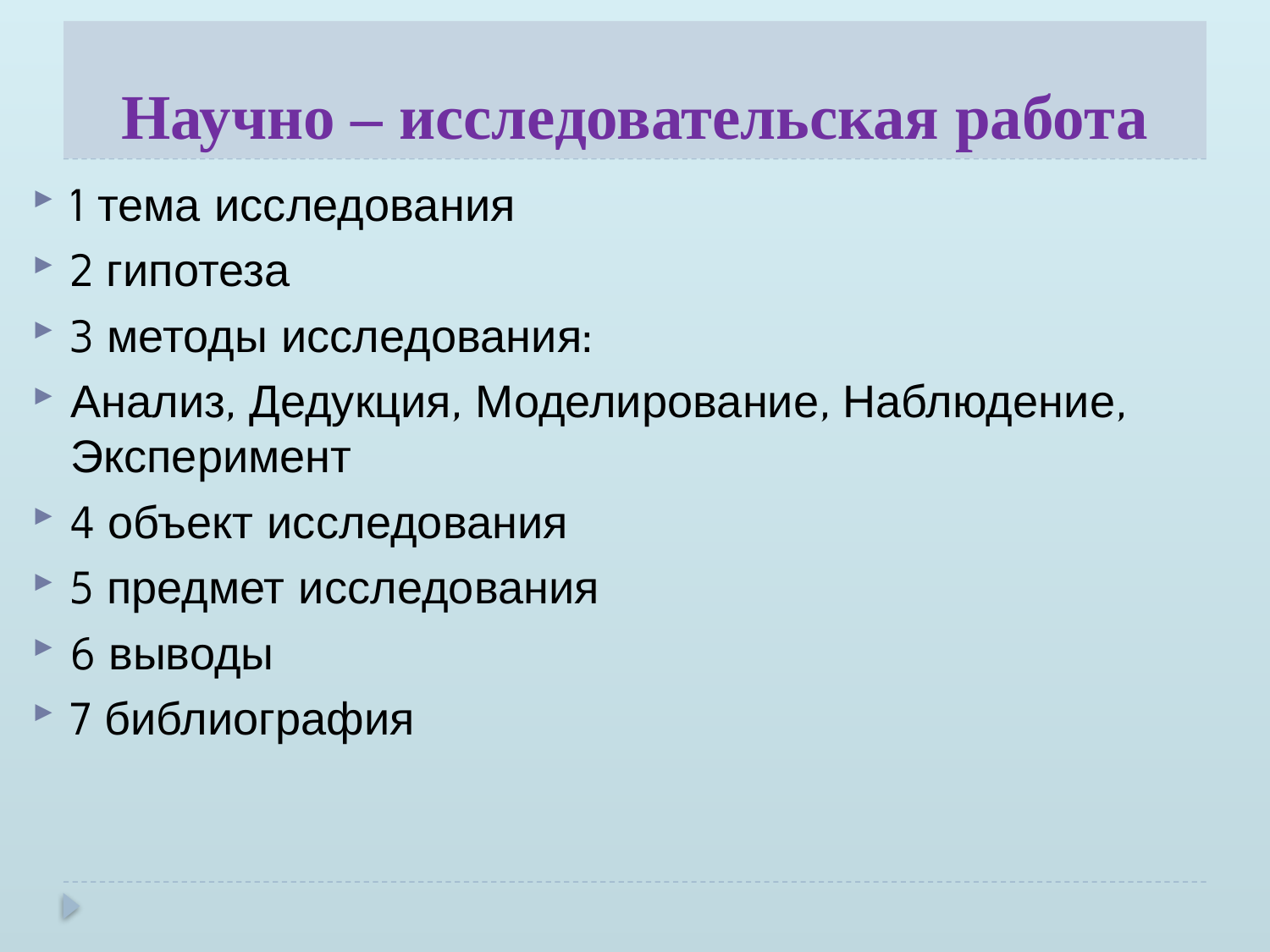

# Научно – исследовательская работа
1 тема исследования
2 гипотеза
3 методы исследования:
Анализ, Дедукция, Моделирование, Наблюдение, Эксперимент
4 объект исследования
5 предмет исследования
6 выводы
7 библиография